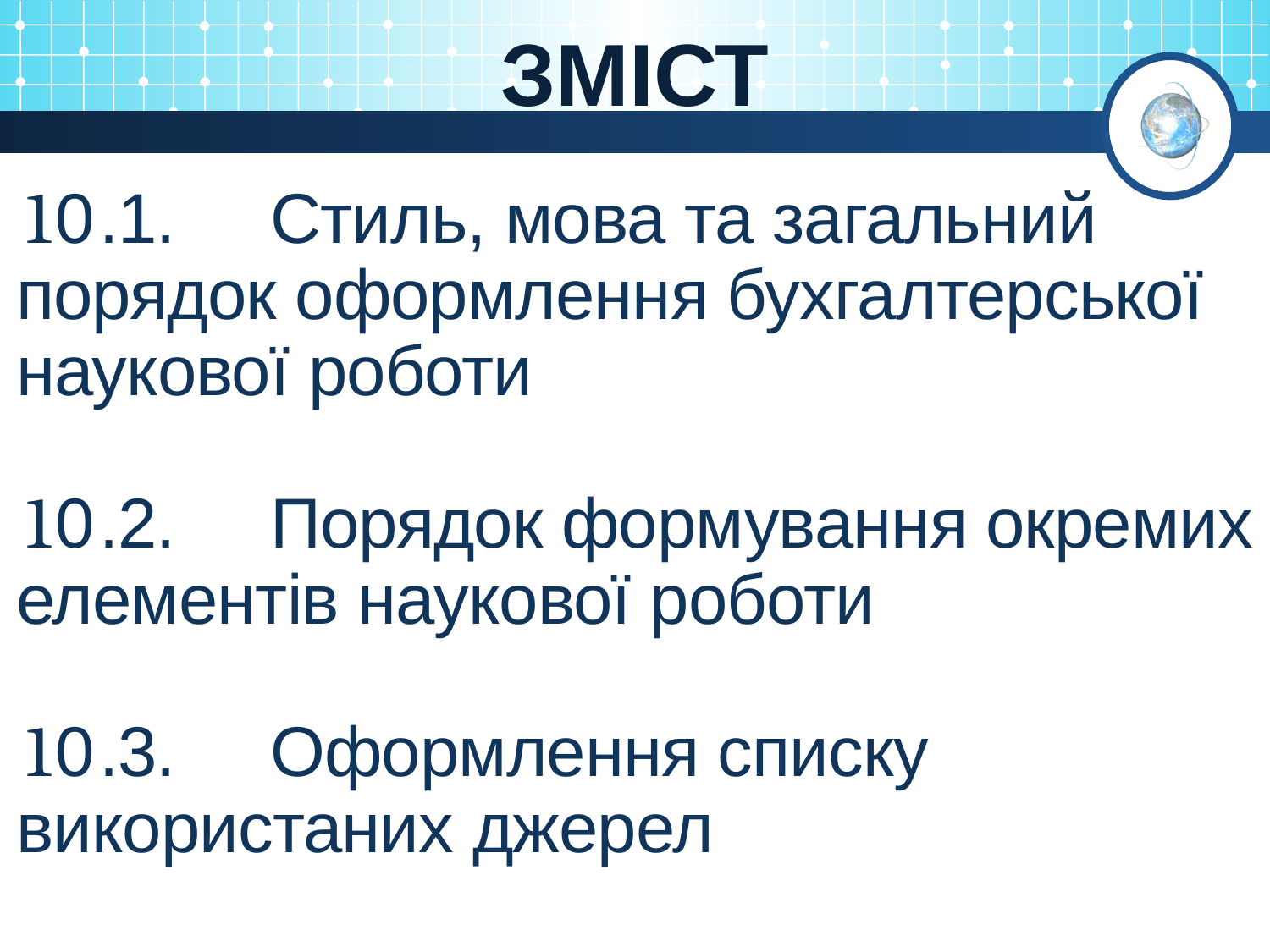

# ЗМІСТ
10.1.	Стиль, мова та загальний порядок оформлення бухгалтерської наукової роботи

10.2.	Порядок формування окремих елементів наукової роботи

10.3.	Оформлення списку використаних джерел